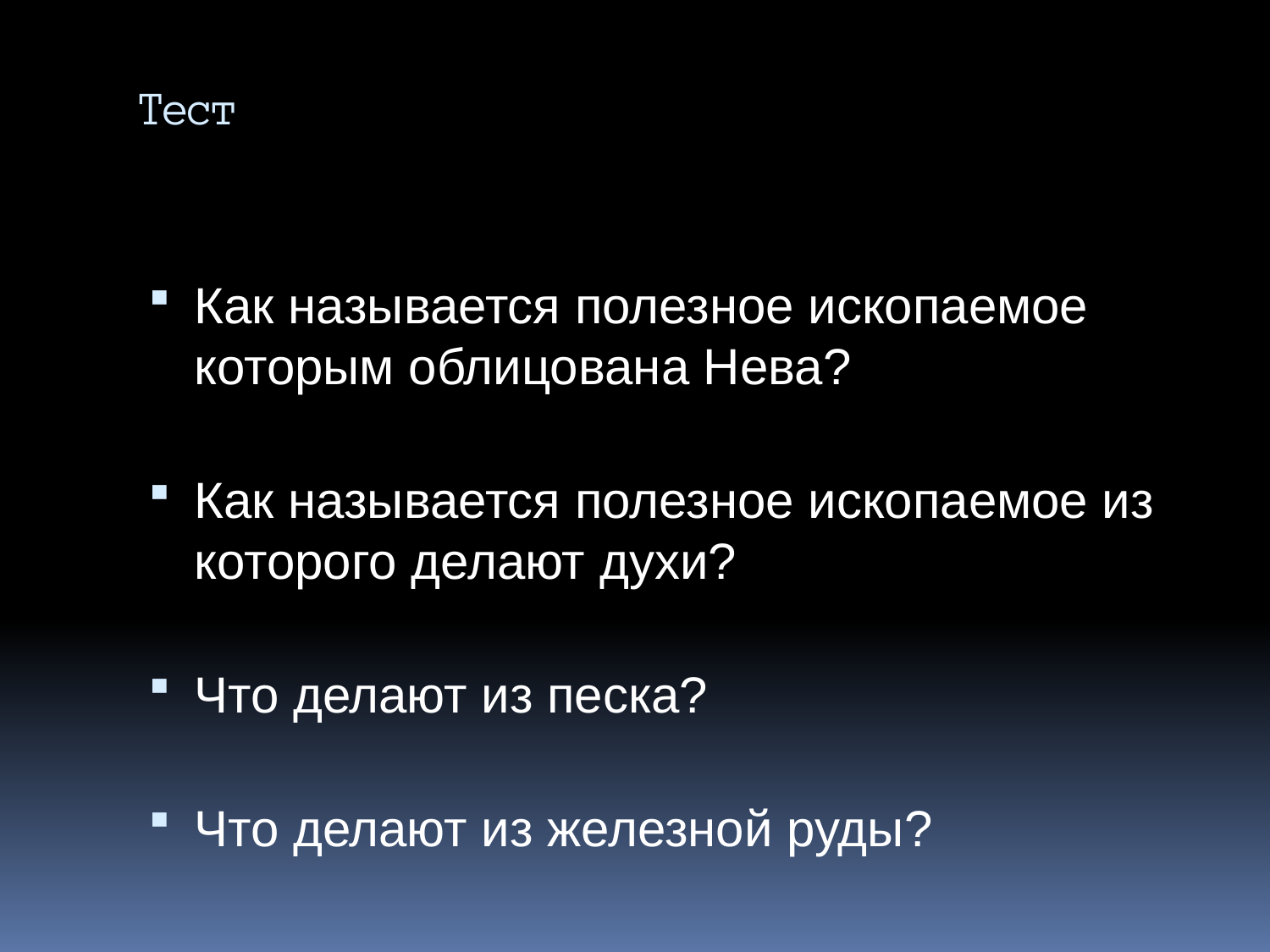

# Тест
Как называется полезное ископаемое которым облицована Нева?
Как называется полезное ископаемое из которого делают духи?
Что делают из песка?
Что делают из железной руды?